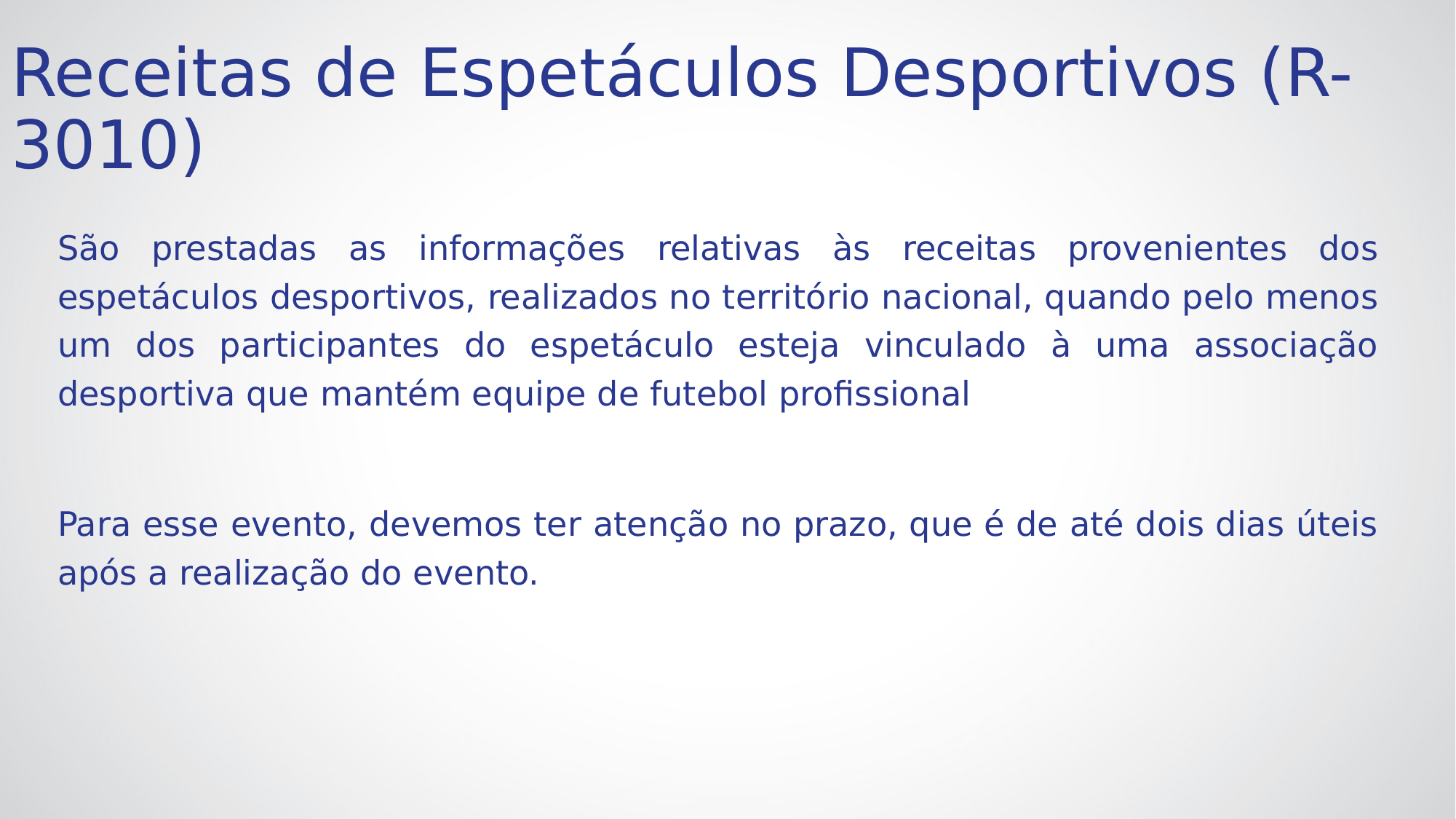

Receitas de Espetáculos Desportivos (R-3010)
São prestadas as informações relativas às receitas provenientes dos espetáculos desportivos, realizados no território nacional, quando pelo menos um dos participantes do espetáculo esteja vinculado à uma associação desportiva que mantém equipe de futebol profissional

Para esse evento, devemos ter atenção no prazo, que é de até dois dias úteis após a realização do evento.